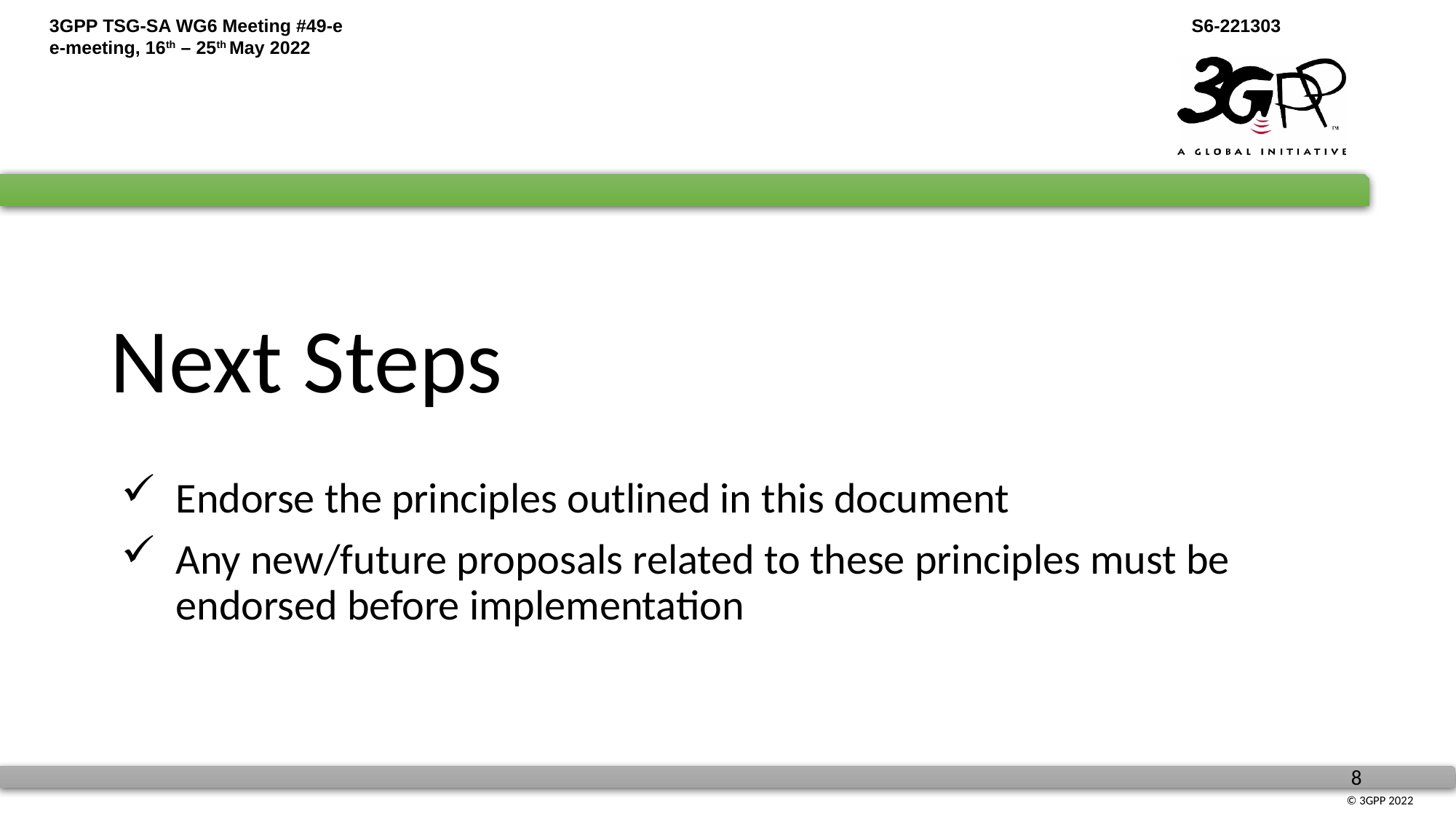

# Next Steps
Endorse the principles outlined in this document
Any new/future proposals related to these principles must be endorsed before implementation